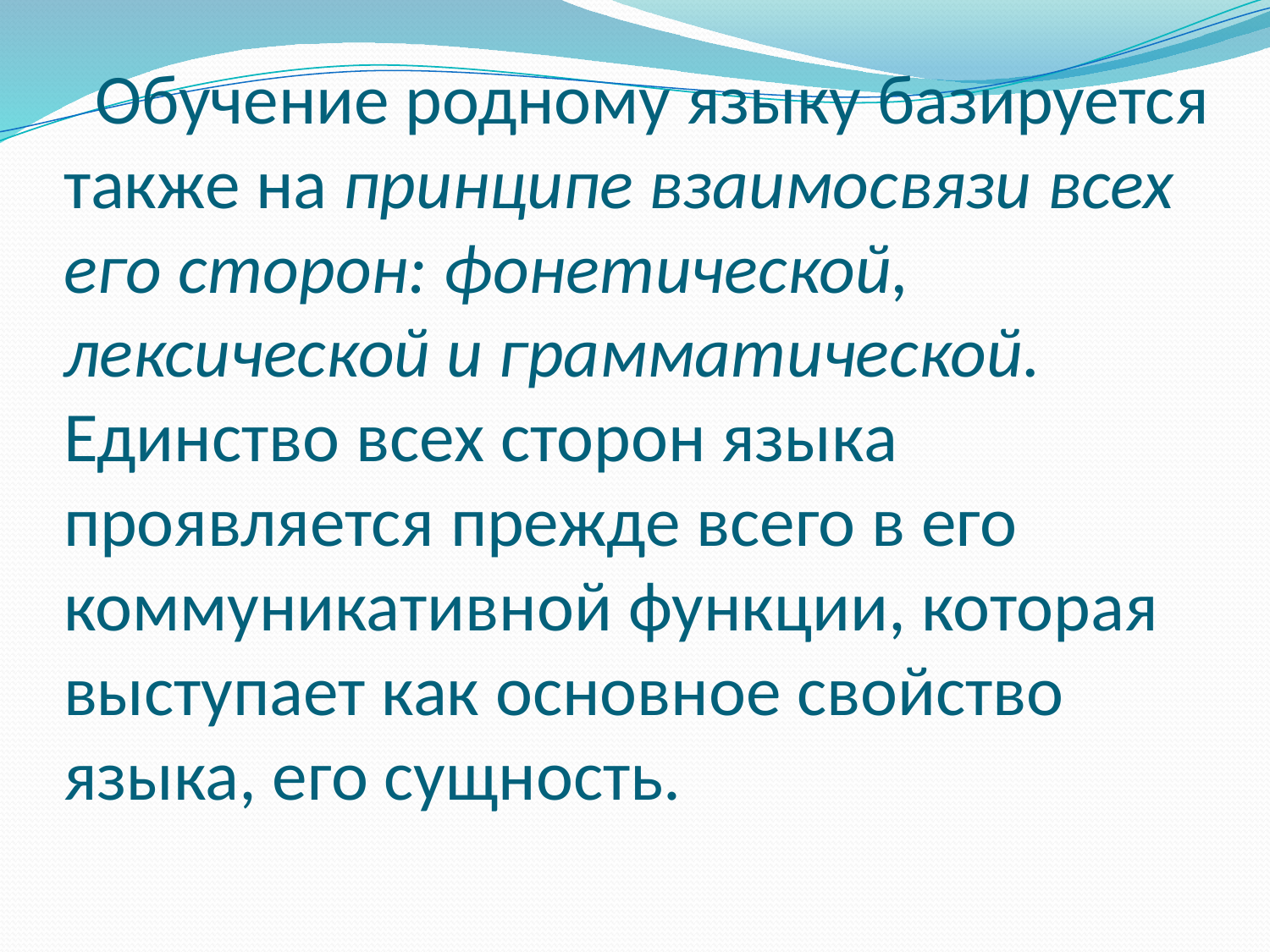

# Обучение родному языку базируется также на принципе взаимосвязи всех его сторон: фонетической, лексической и грамматической.   Единство всех сторон языка проявляется прежде всего в его коммуникативной функции, которая выступает как основное свойство языка, его сущность.